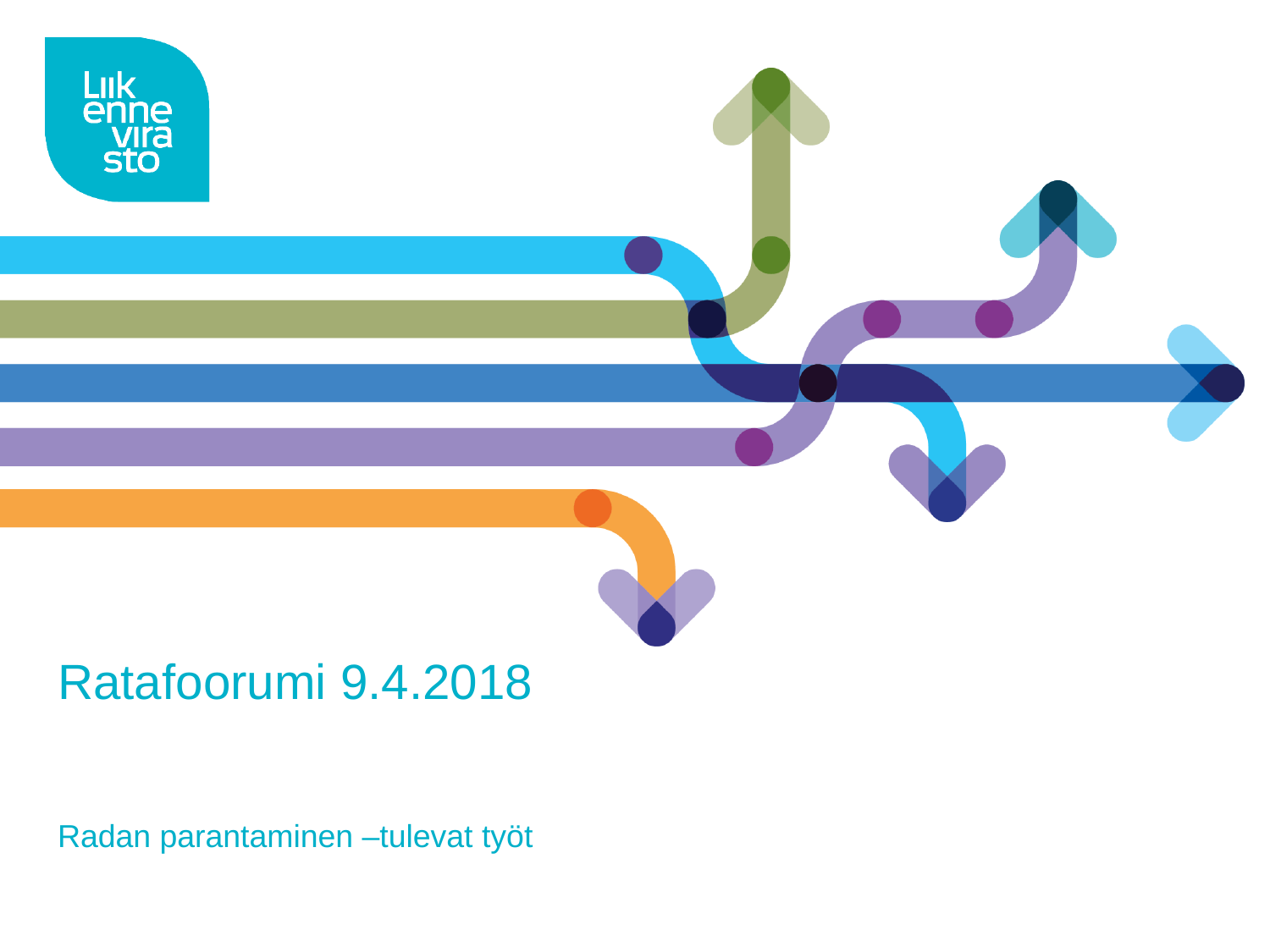

# Ratafoorumi 9.4.2018
Radan parantaminen –tulevat työt